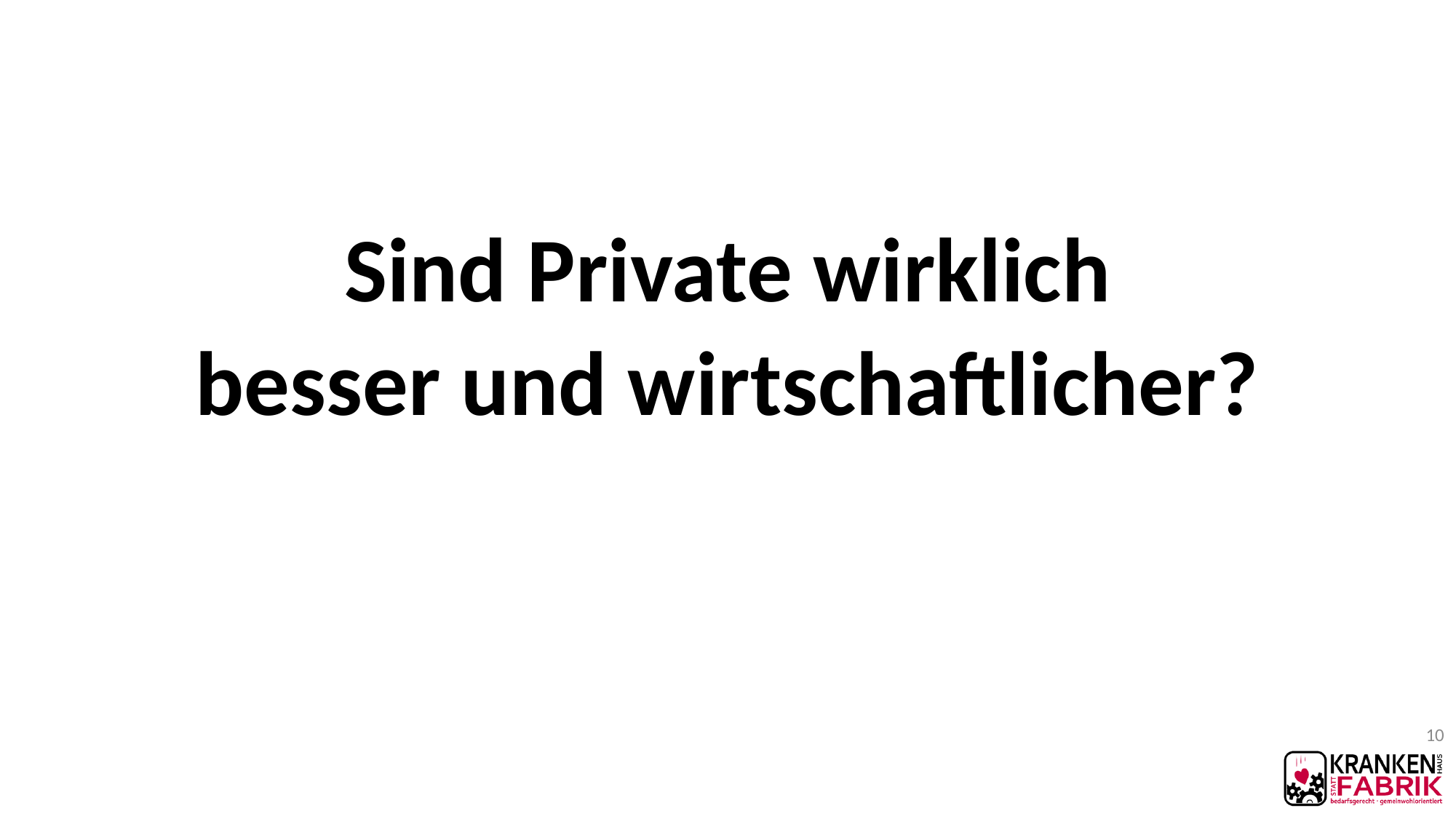

Sind Private wirklich
besser und wirtschaftlicher?
10